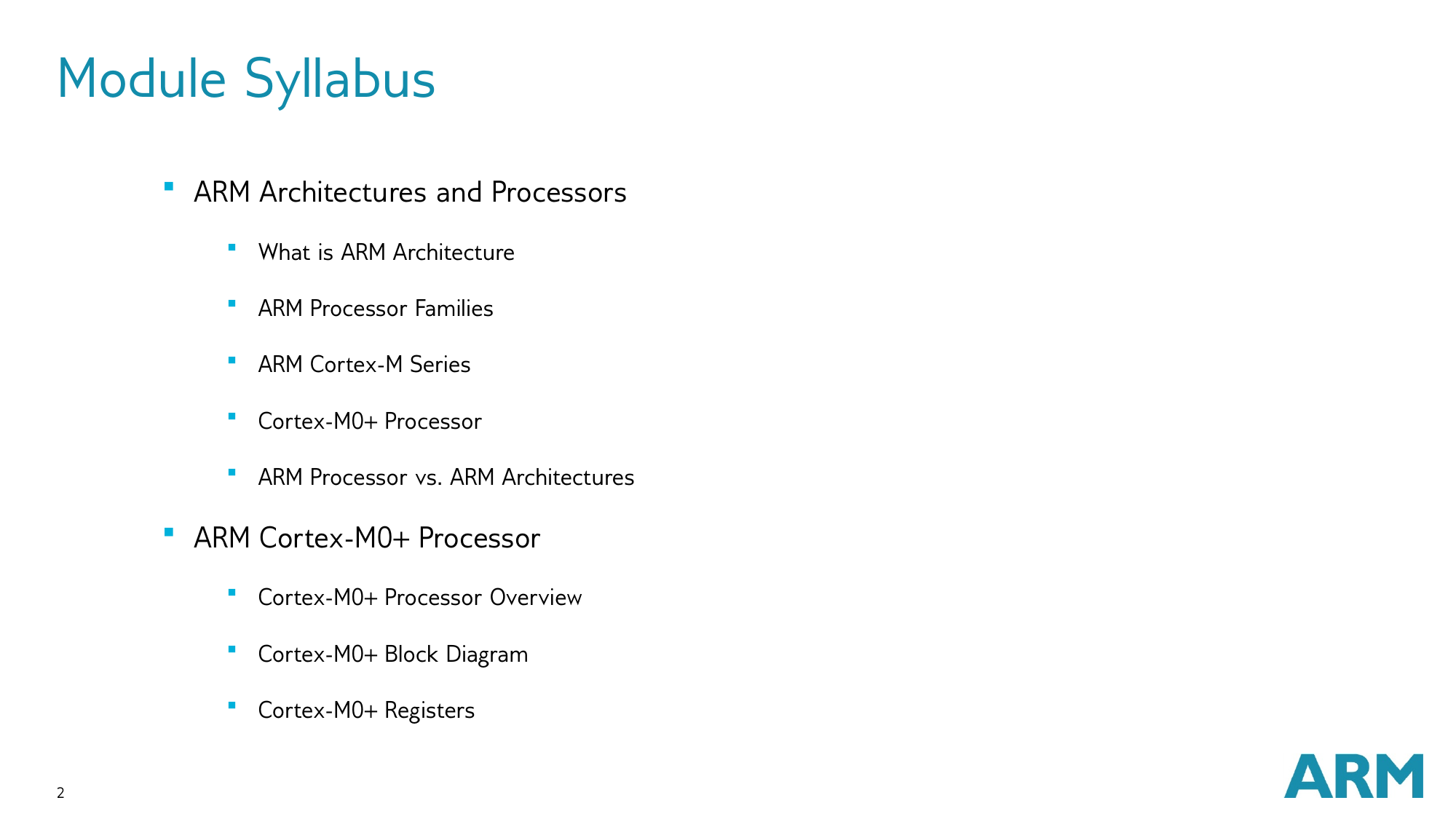

# Module Syllabus
ARM Architectures and Processors
What is ARM Architecture
ARM Processor Families
ARM Cortex-M Series
Cortex-M0+ Processor
ARM Processor vs. ARM Architectures
ARM Cortex-M0+ Processor
Cortex-M0+ Processor Overview
Cortex-M0+ Block Diagram
Cortex-M0+ Registers